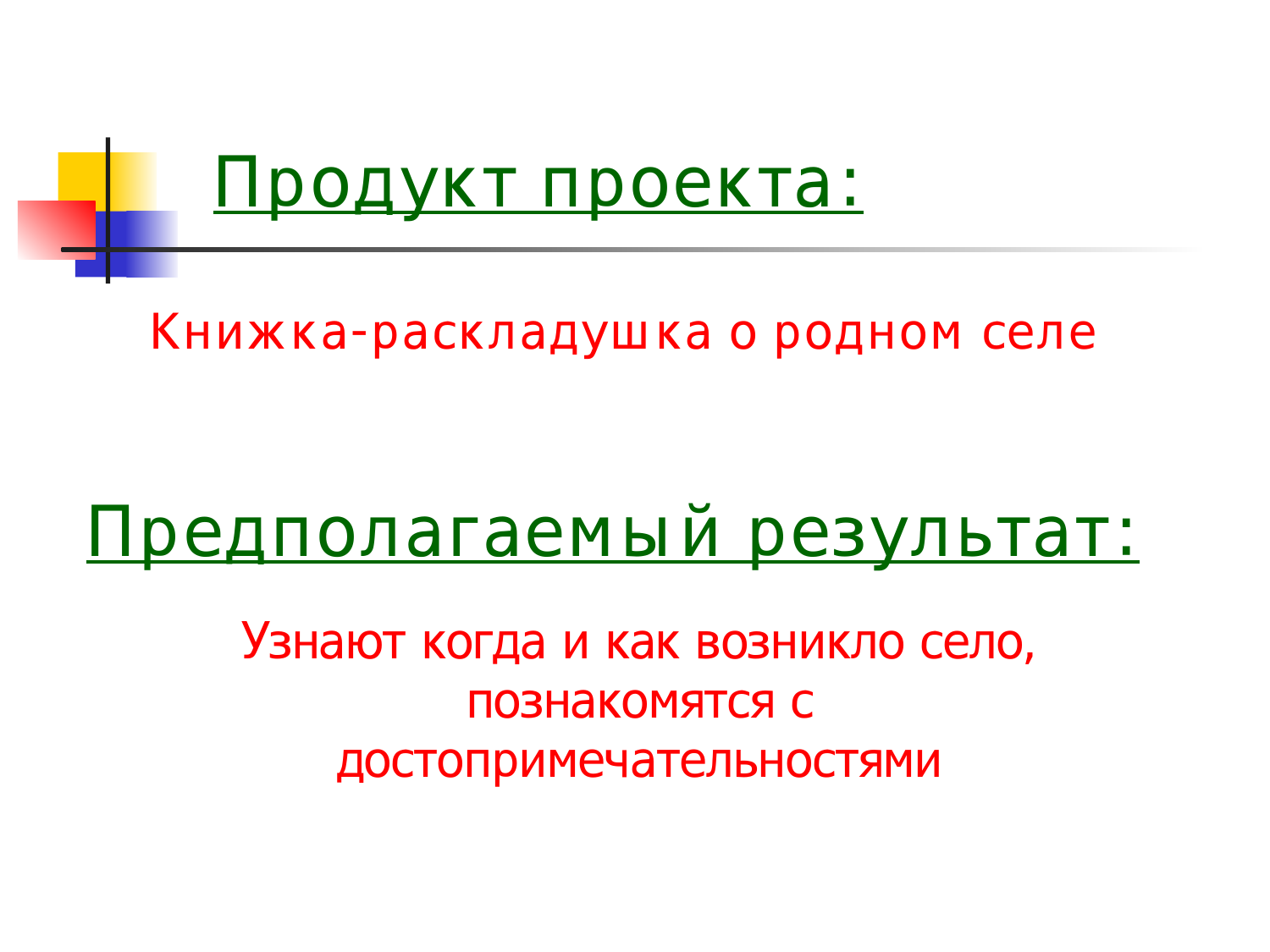

Продукт проекта:
Книжка-раскладушка о родном селе
Предполагаемый результат:
Узнают когда и как возникло село, познакомятся с достопримечательностями